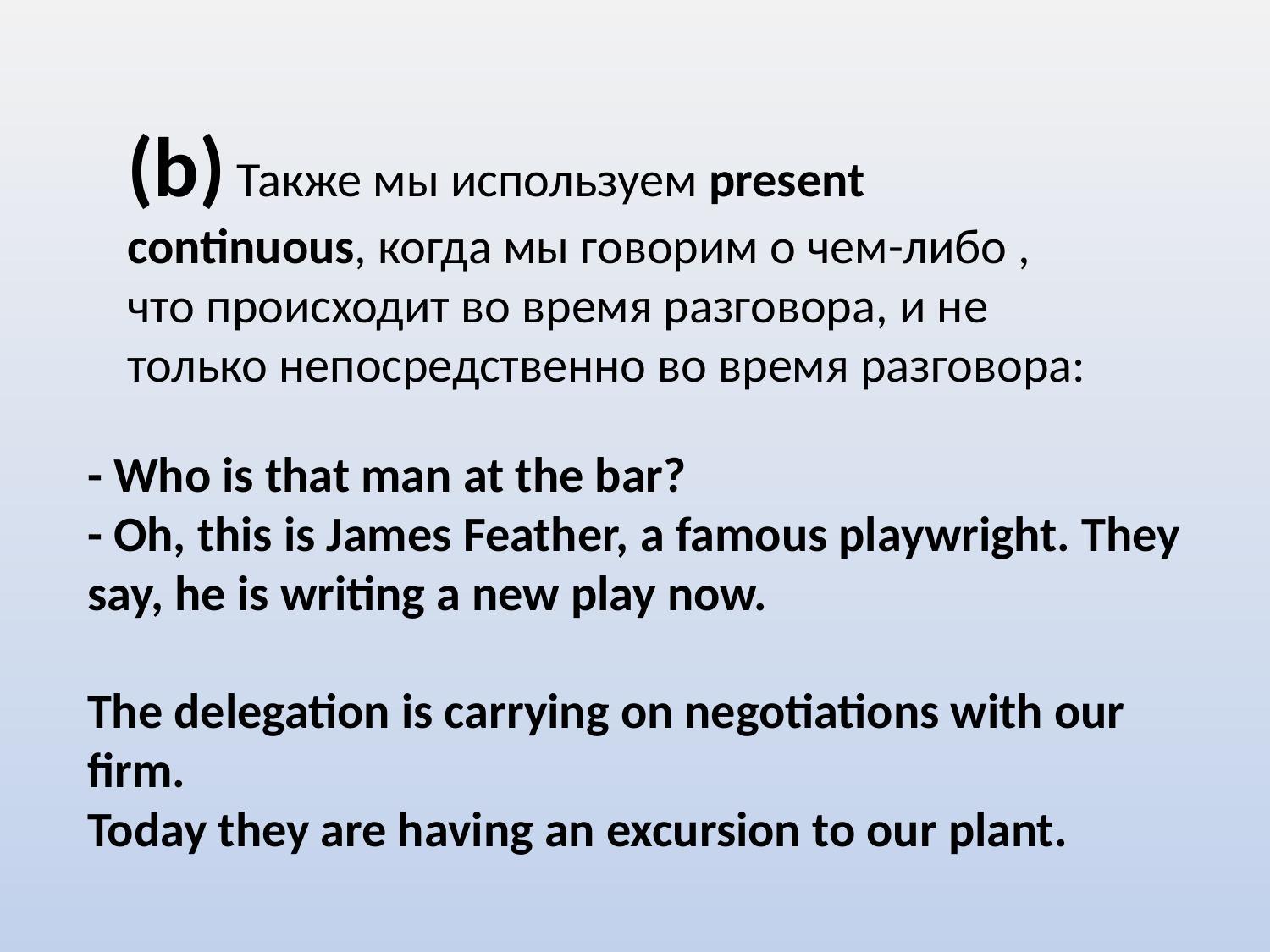

(b) Также мы используем present continuous, когда мы говорим о чем-либо , что происходит во время разговора, и не только непосредственно во время разговора:
- Who is that man at the bar?
- Oh, this is James Feather, a famous playwright. They say, he is writing a new play now.

The delegation is carrying on negotiations with our firm.
Today they are having an excursion to our plant.